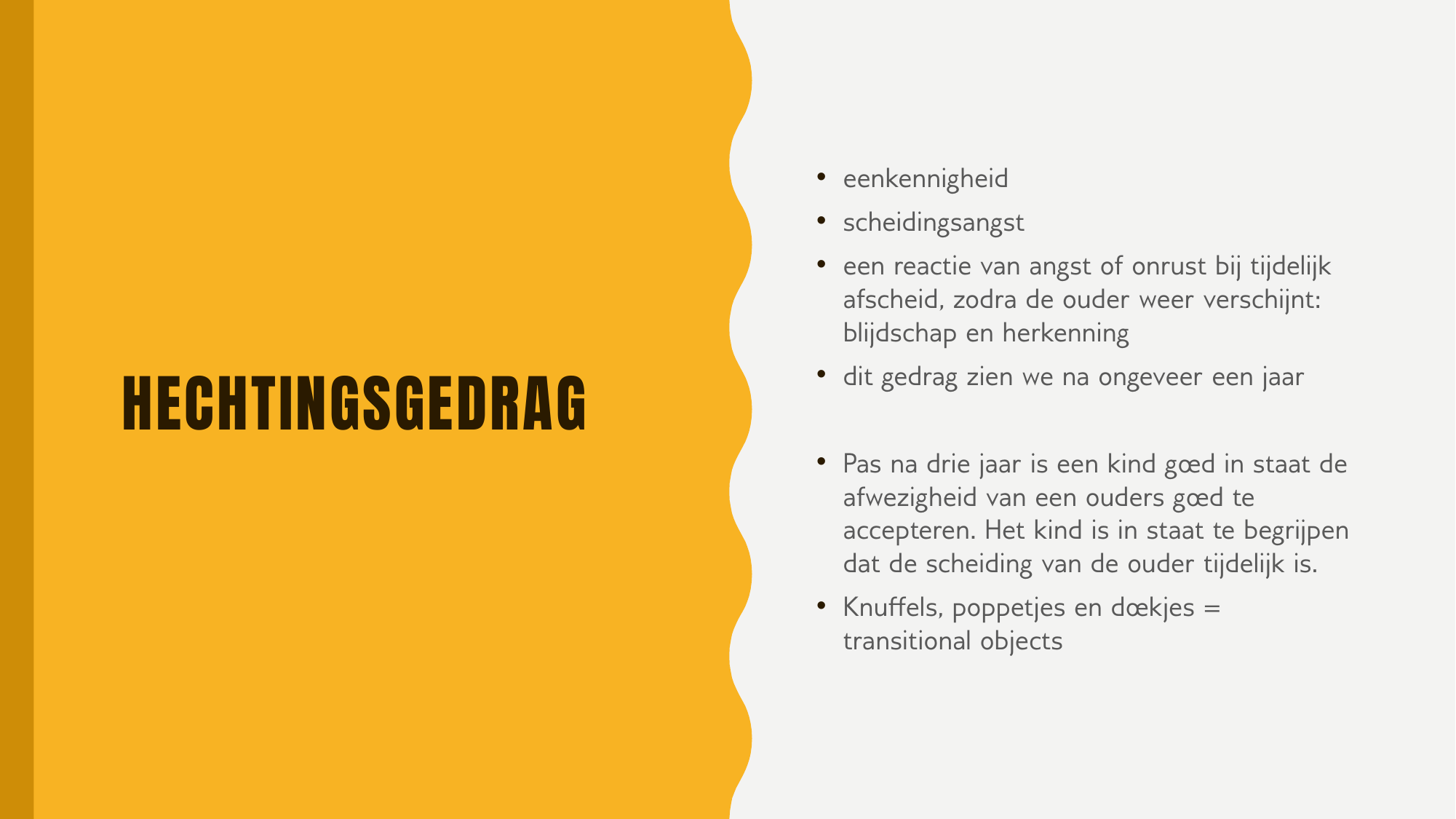

eenkennigheid
scheidingsangst
een reactie van angst of onrust bij tijdelijk afscheid, zodra de ouder weer verschijnt: blijdschap en herkenning
dit gedrag zien we na ongeveer een jaar

Pas na drie jaar is een kind goed in staat de afwezigheid van een ouders goed te accepteren. Het kind is in staat te begrijpen dat de scheiding van de ouder tijdelijk is.
Knuffels, poppetjes en doekjes = transitional objects
# Hechtingsgedrag